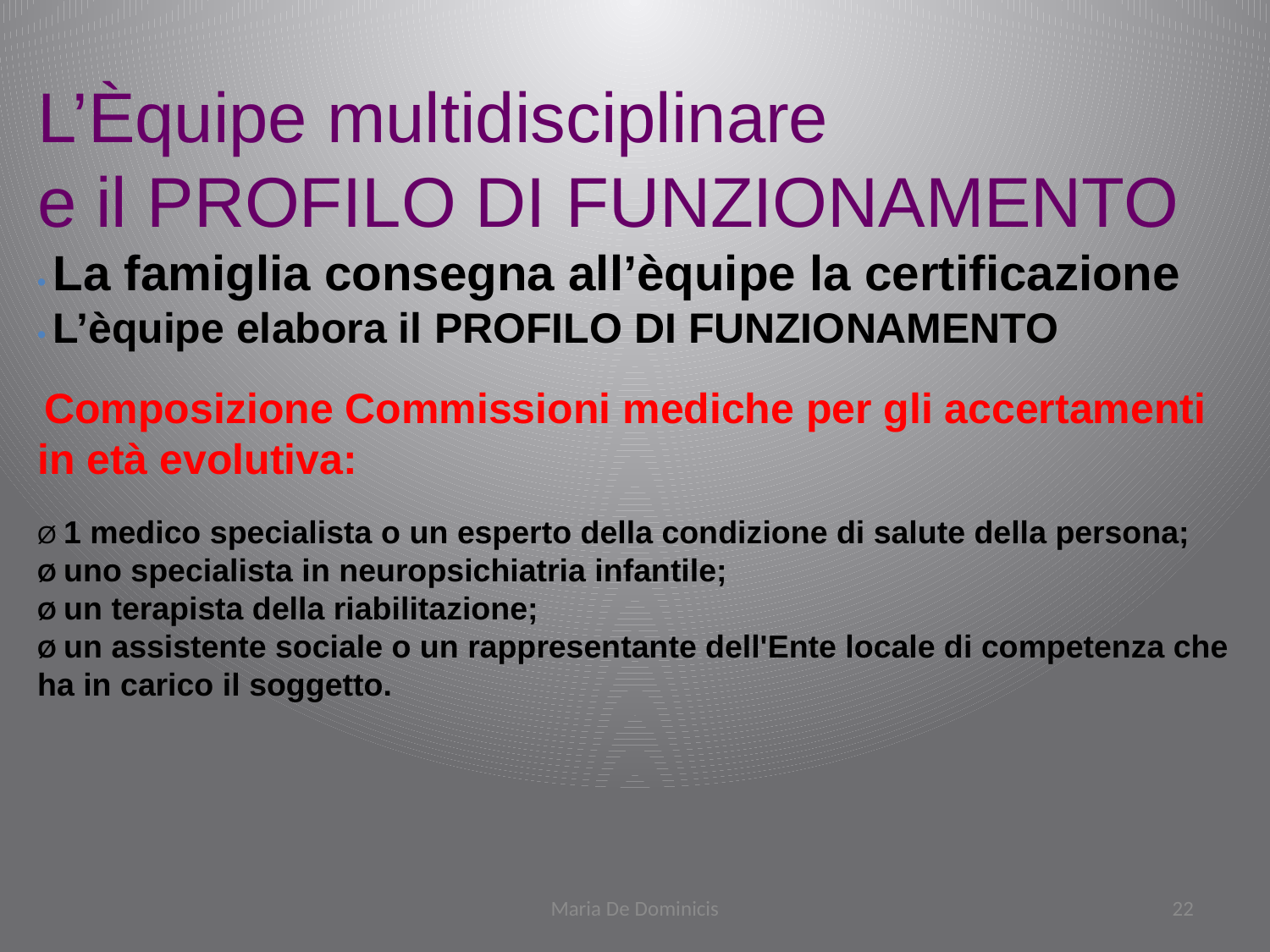

L’Èquipe multidisciplinare
e il PROFILO DI FUNZIONAMENTO
• La famiglia consegna all’èquipe la certificazione
• L’èquipe elabora il PROFILO DI FUNZIONAMENTO

 Composizione Commissioni mediche per gli accertamenti in età evolutiva:

Ø 1 medico specialista o un esperto della condizione di salute della persona;
Ø uno specialista in neuropsichiatria infantile;
Ø un terapista della riabilitazione;
Ø un assistente sociale o un rappresentante dell'Ente locale di competenza che ha in carico il soggetto.

Maria De Dominicis
22